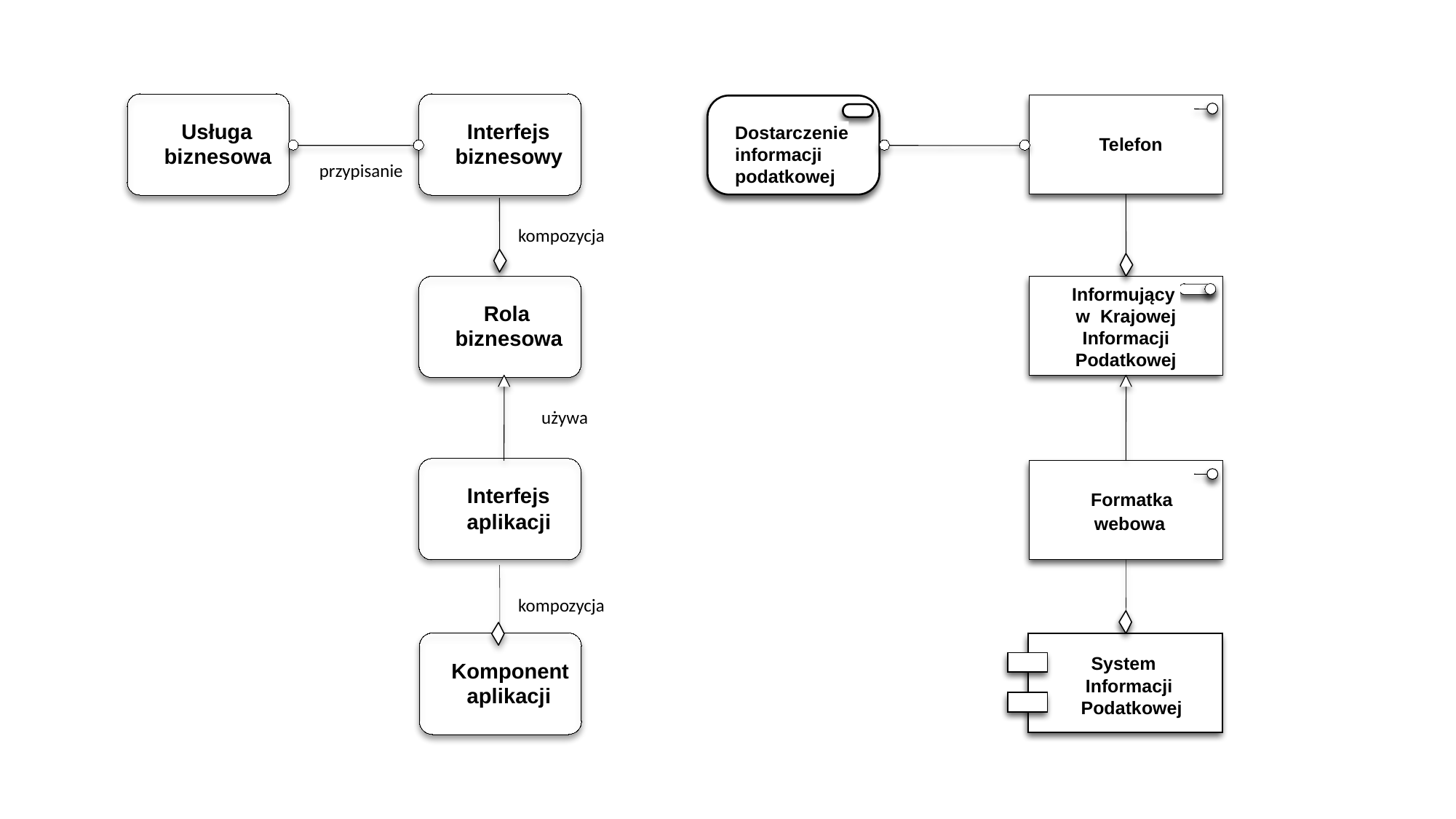

Usługa
Interfejs
Dostarczenie
informacji
podatkowej

Telefon

biznesowa
biznesowy

przypisanie

kompozycja

Informujący
w  Krajowej
Informacji
Podatkowej

Rola
biznesowa

używa

Interfejs
Formatka
aplikacji
webowa

kompozycja

System

Komponent
Informacji
Podatkowej
aplikacji